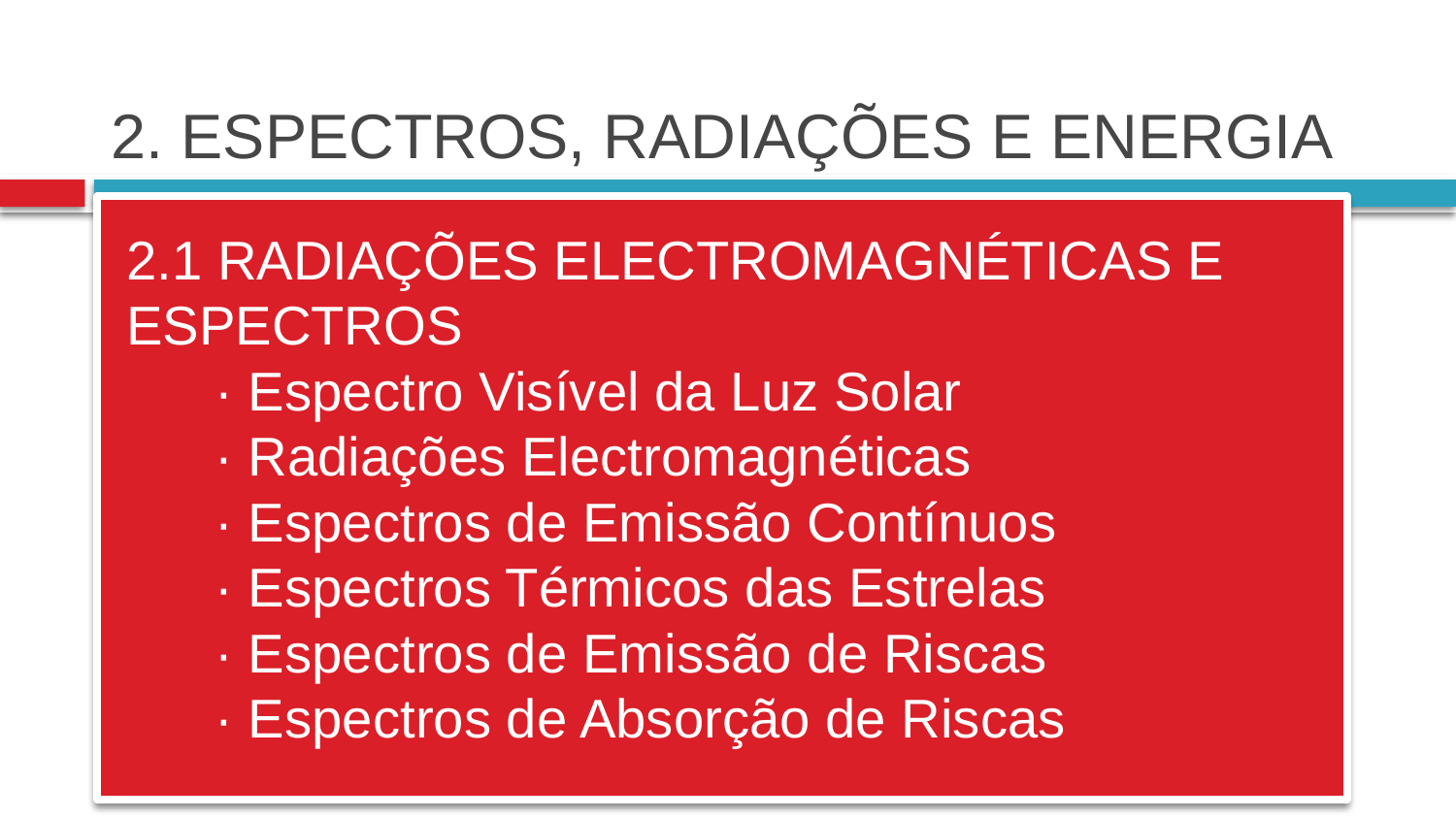

# 2. ESPECTROS, RADIAÇÕES E ENERGIA
2.1 RADIAÇÕES ELECTROMAGNÉTICAS E ESPECTROS
   · Espectro Visível da Luz Solar
   · Radiações Electromagnéticas
   · Espectros de Emissão Contínuos
   · Espectros Térmicos das Estrelas
   · Espectros de Emissão de Riscas
   · Espectros de Absorção de Riscas